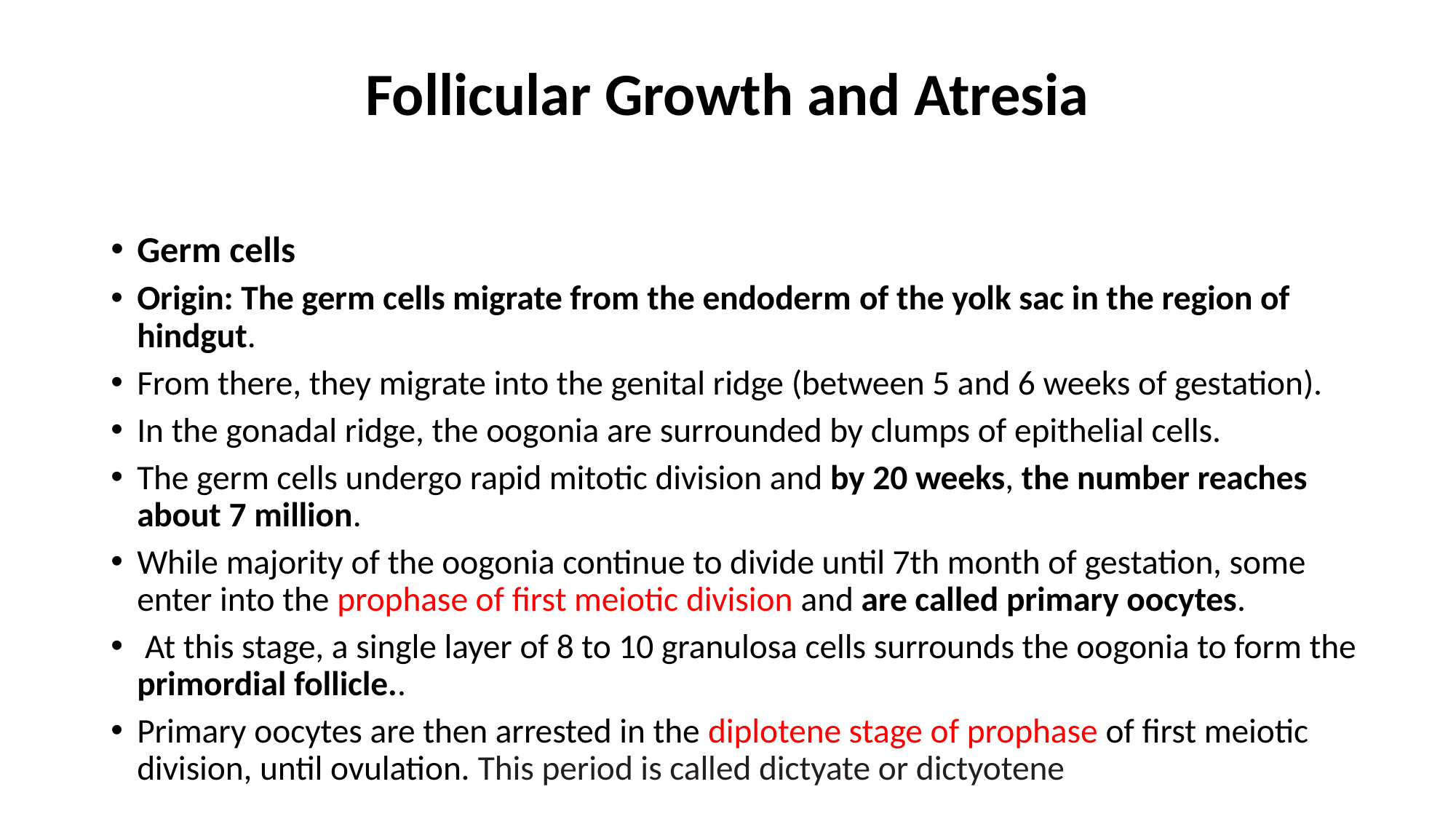

# Follicular Growth and Atresia
Germ cells
Origin: The germ cells migrate from the endoderm of the yolk sac in the region of hindgut.
From there, they migrate into the genital ridge (between 5 and 6 weeks of gestation).
In the gonadal ridge, the oogonia are surrounded by clumps of epithelial cells.
The germ cells undergo rapid mitotic division and by 20 weeks, the number reaches about 7 million.
While majority of the oogonia continue to divide until 7th month of gestation, some enter into the prophase of first meiotic division and are called primary oocytes.
 At this stage, a single layer of 8 to 10 granulosa cells surrounds the oogonia to form the primordial follicle..
Primary oocytes are then arrested in the diplotene stage of prophase of first meiotic division, until ovulation. This period is called dictyate or dictyotene